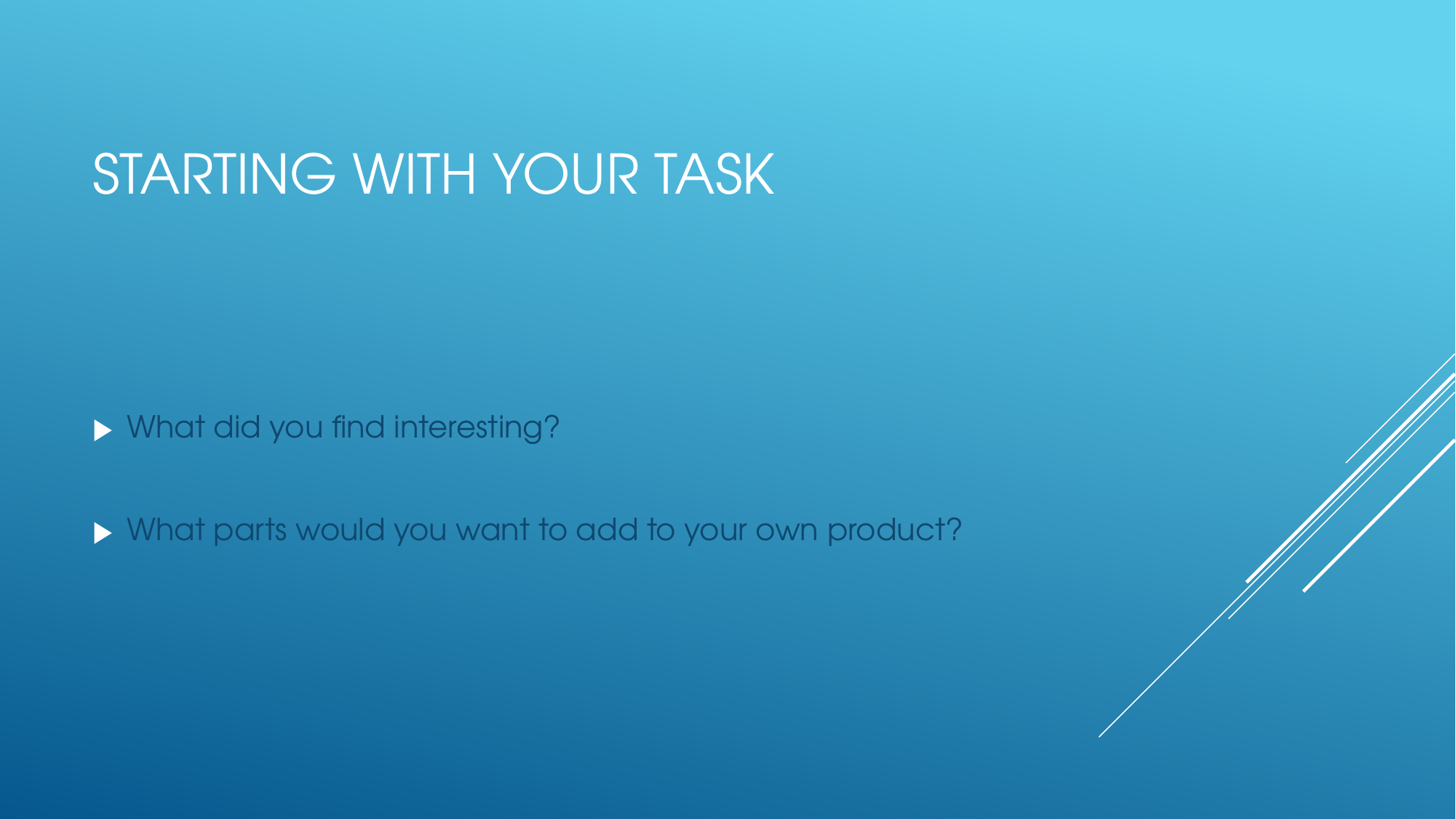

# STARTING WITH YOUR TASK
What did you find interesting?

What parts would you want to add to your own product?